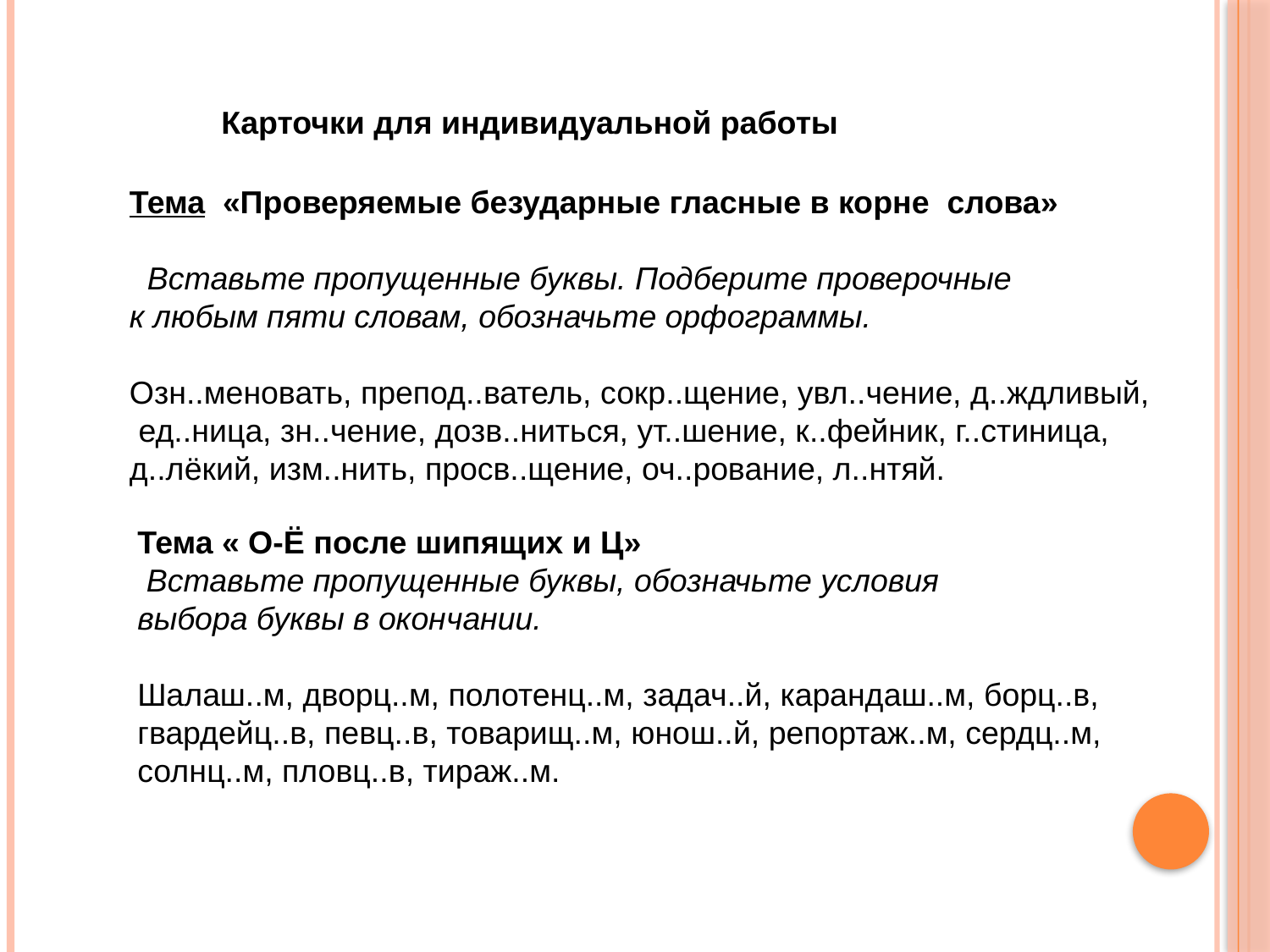

Карточки для индивидуальной работы
Тема  «Проверяемые безударные гласные в корне  слова»

  Вставьте пропущенные буквы. Подберите проверочные
к любым пяти словам, обозначьте орфограммы.

Озн..меновать, препод..ватель, сокр..щение, увл..чение, д..ждливый,
 ед..ница, зн..чение, дозв..ниться, ут..шение, к..фейник, г..стиница,
д..лёкий, изм..нить, просв..щение, оч..рование, л..нтяй.
Тема « О-Ё после шипящих и Ц»
 Вставьте пропущенные буквы, обозначьте условия
выбора буквы в окончании.

Шалаш..м, дворц..м, полотенц..м, задач..й, карандаш..м, борц..в,
гвардейц..в, певц..в, товарищ..м, юнош..й, репортаж..м, сердц..м,
солнц..м, пловц..в, тираж..м.